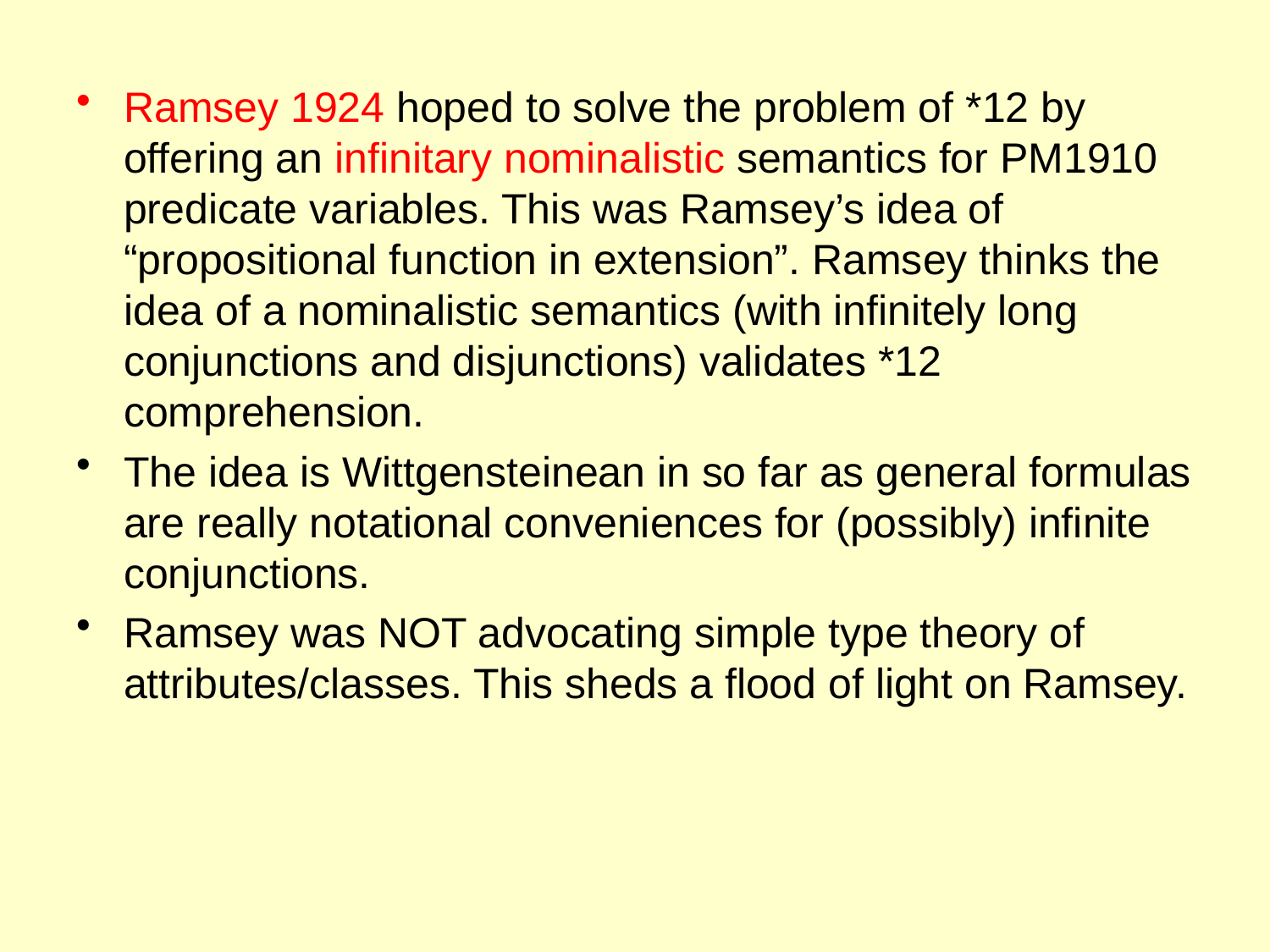

Ramsey 1924 hoped to solve the problem of *12 by offering an infinitary nominalistic semantics for PM1910 predicate variables. This was Ramsey’s idea of “propositional function in extension”. Ramsey thinks the idea of a nominalistic semantics (with infinitely long conjunctions and disjunctions) validates *12 comprehension.
The idea is Wittgensteinean in so far as general formulas are really notational conveniences for (possibly) infinite conjunctions.
Ramsey was NOT advocating simple type theory of attributes/classes. This sheds a flood of light on Ramsey.